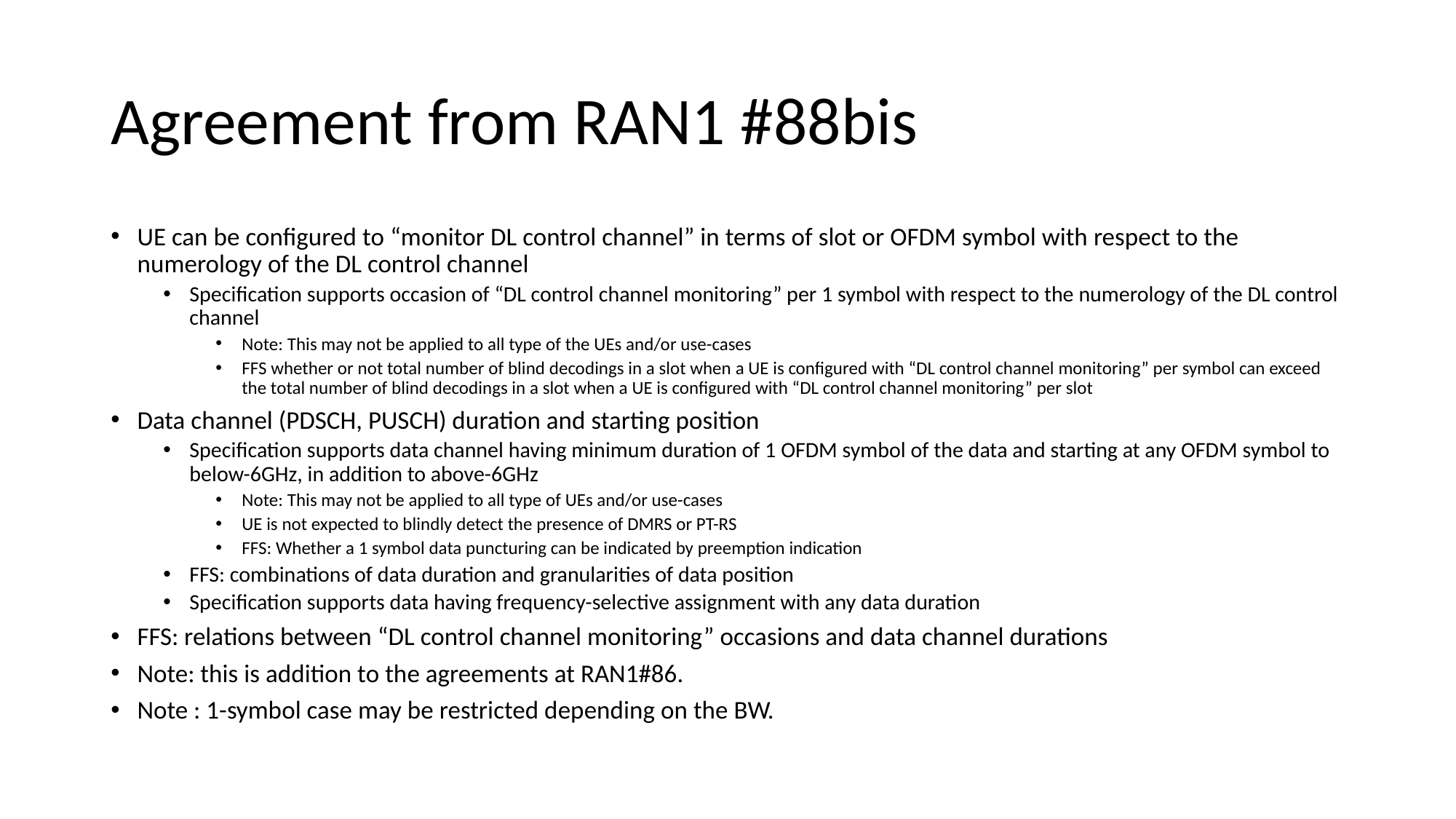

# Agreement from RAN1 #88bis
UE can be configured to “monitor DL control channel” in terms of slot or OFDM symbol with respect to the numerology of the DL control channel
Specification supports occasion of “DL control channel monitoring” per 1 symbol with respect to the numerology of the DL control channel
Note: This may not be applied to all type of the UEs and/or use-cases
FFS whether or not total number of blind decodings in a slot when a UE is configured with “DL control channel monitoring” per symbol can exceed the total number of blind decodings in a slot when a UE is configured with “DL control channel monitoring” per slot
Data channel (PDSCH, PUSCH) duration and starting position
Specification supports data channel having minimum duration of 1 OFDM symbol of the data and starting at any OFDM symbol to below-6GHz, in addition to above-6GHz
Note: This may not be applied to all type of UEs and/or use-cases
UE is not expected to blindly detect the presence of DMRS or PT-RS
FFS: Whether a 1 symbol data puncturing can be indicated by preemption indication
FFS: combinations of data duration and granularities of data position
Specification supports data having frequency-selective assignment with any data duration
FFS: relations between “DL control channel monitoring” occasions and data channel durations
Note: this is addition to the agreements at RAN1#86.
Note : 1-symbol case may be restricted depending on the BW.